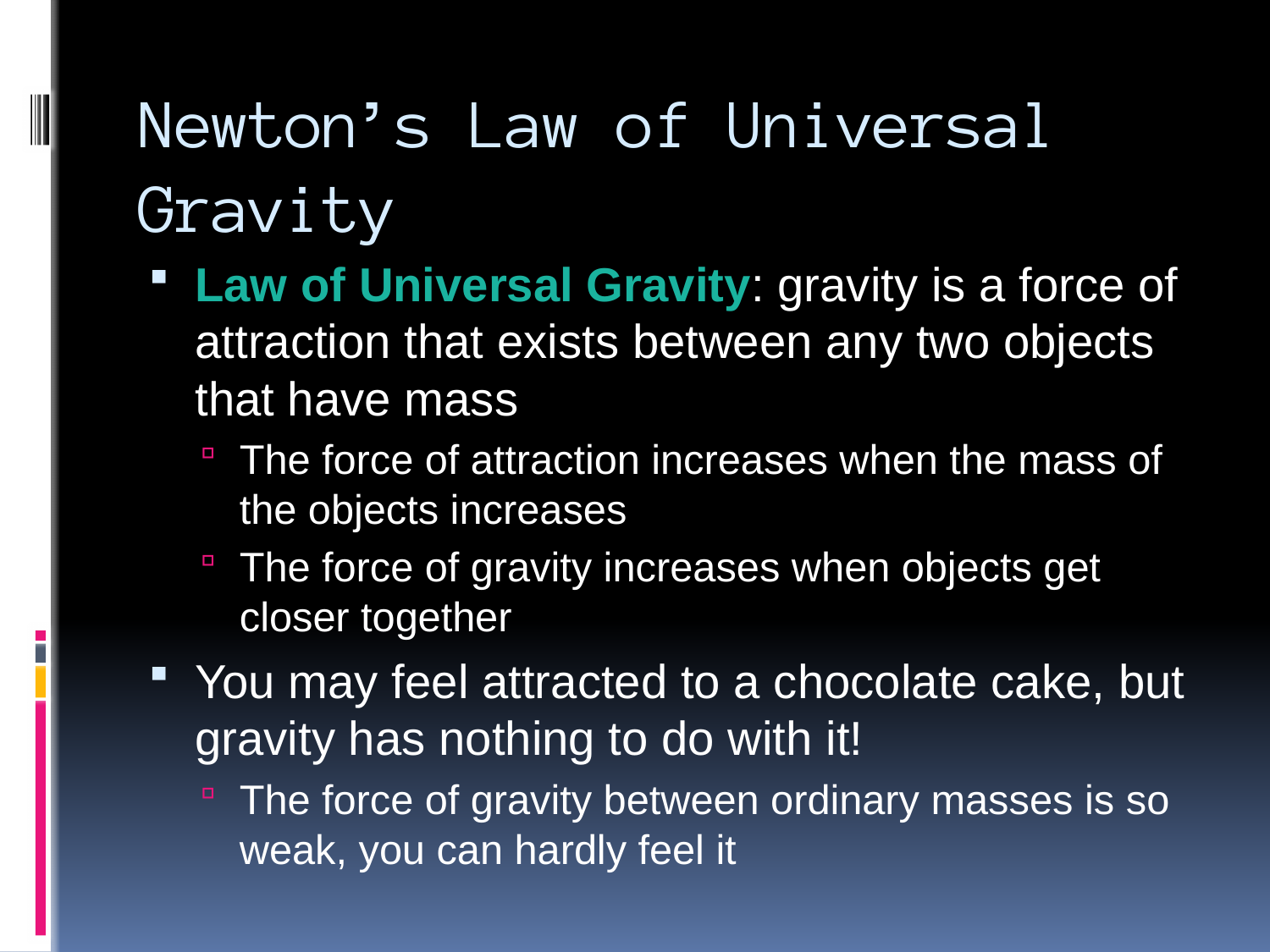

# Newton’s Law of Universal Gravity
Law of Universal Gravity: gravity is a force of attraction that exists between any two objects that have mass
The force of attraction increases when the mass of the objects increases
The force of gravity increases when objects get closer together
You may feel attracted to a chocolate cake, but gravity has nothing to do with it!
The force of gravity between ordinary masses is so weak, you can hardly feel it